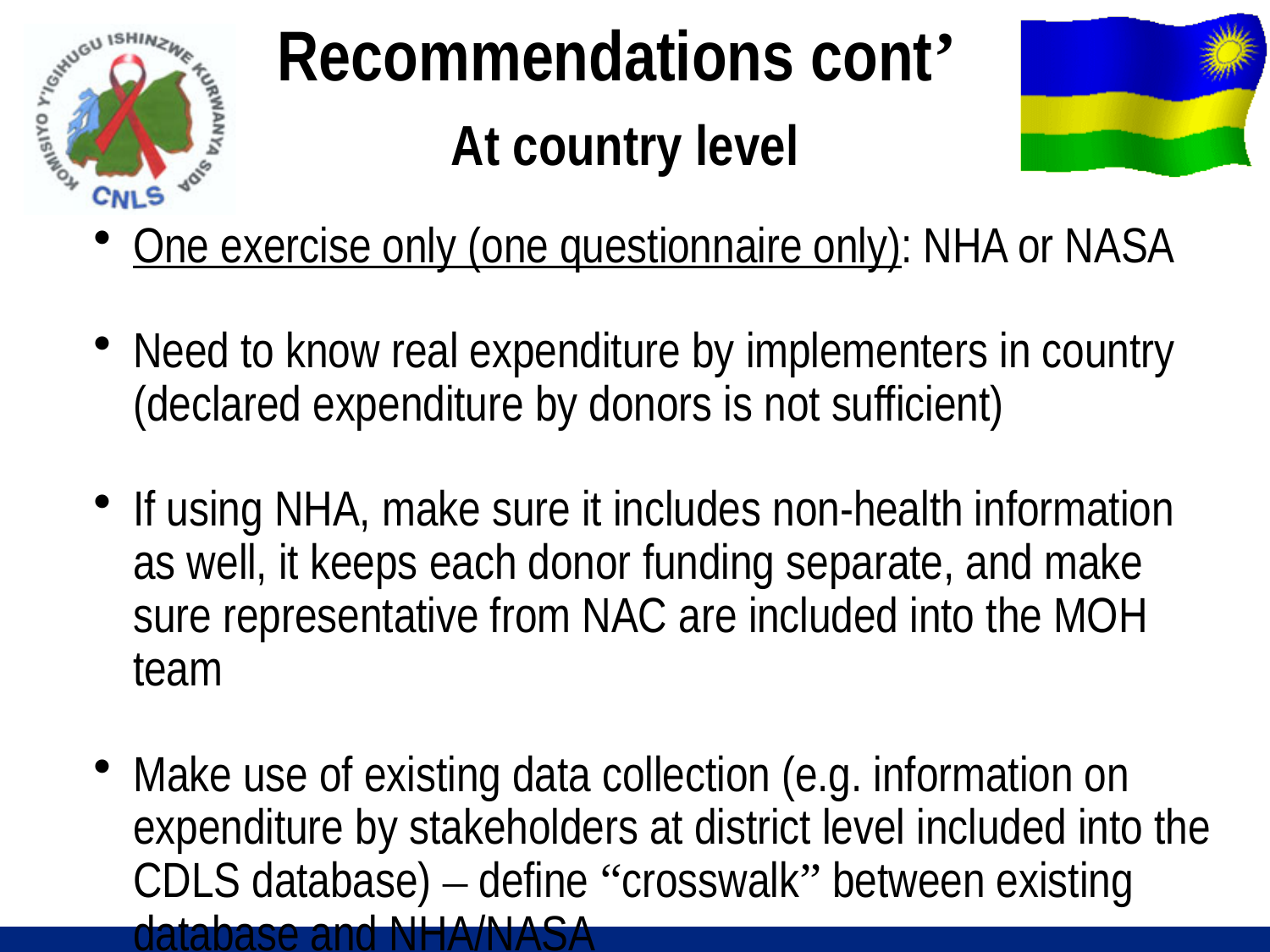

# Recommendations cont’ At country level
One exercise only (one questionnaire only): NHA or NASA

Need to know real expenditure by implementers in country (declared expenditure by donors is not sufficient)

If using NHA, make sure it includes non-health information as well, it keeps each donor funding separate, and make sure representative from NAC are included into the MOH team

Make use of existing data collection (e.g. information on expenditure by stakeholders at district level included into the CDLS database) – define “crosswalk” between existing database and NHA/NASA